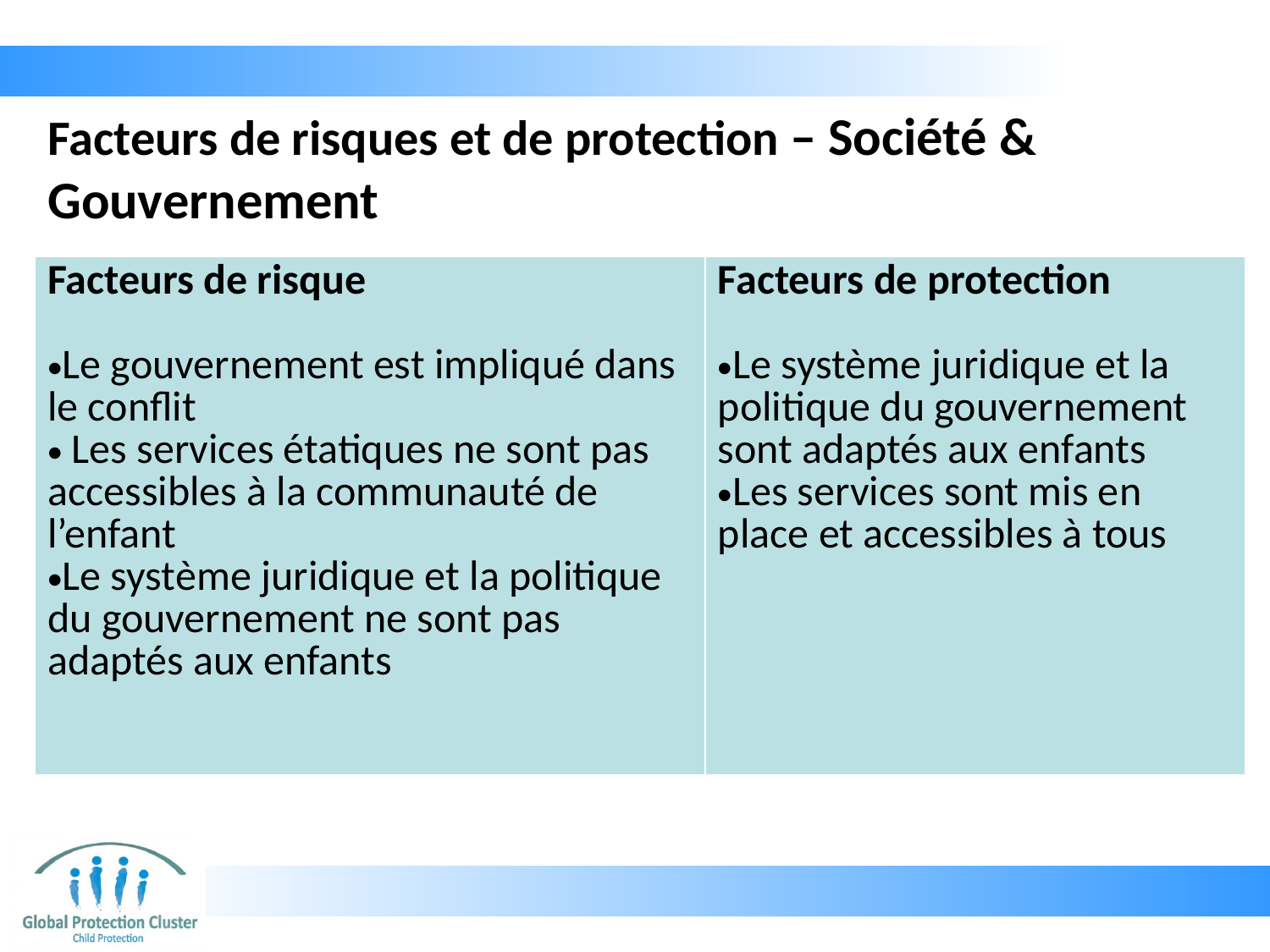

# Facteurs de risques et de protection – Société & Gouvernement
| Facteurs de risque Le gouvernement est impliqué dans le conflit Les services étatiques ne sont pas accessibles à la communauté de l’enfant Le système juridique et la politique du gouvernement ne sont pas adaptés aux enfants | Facteurs de protection Le système juridique et la politique du gouvernement sont adaptés aux enfants Les services sont mis en place et accessibles à tous |
| --- | --- |